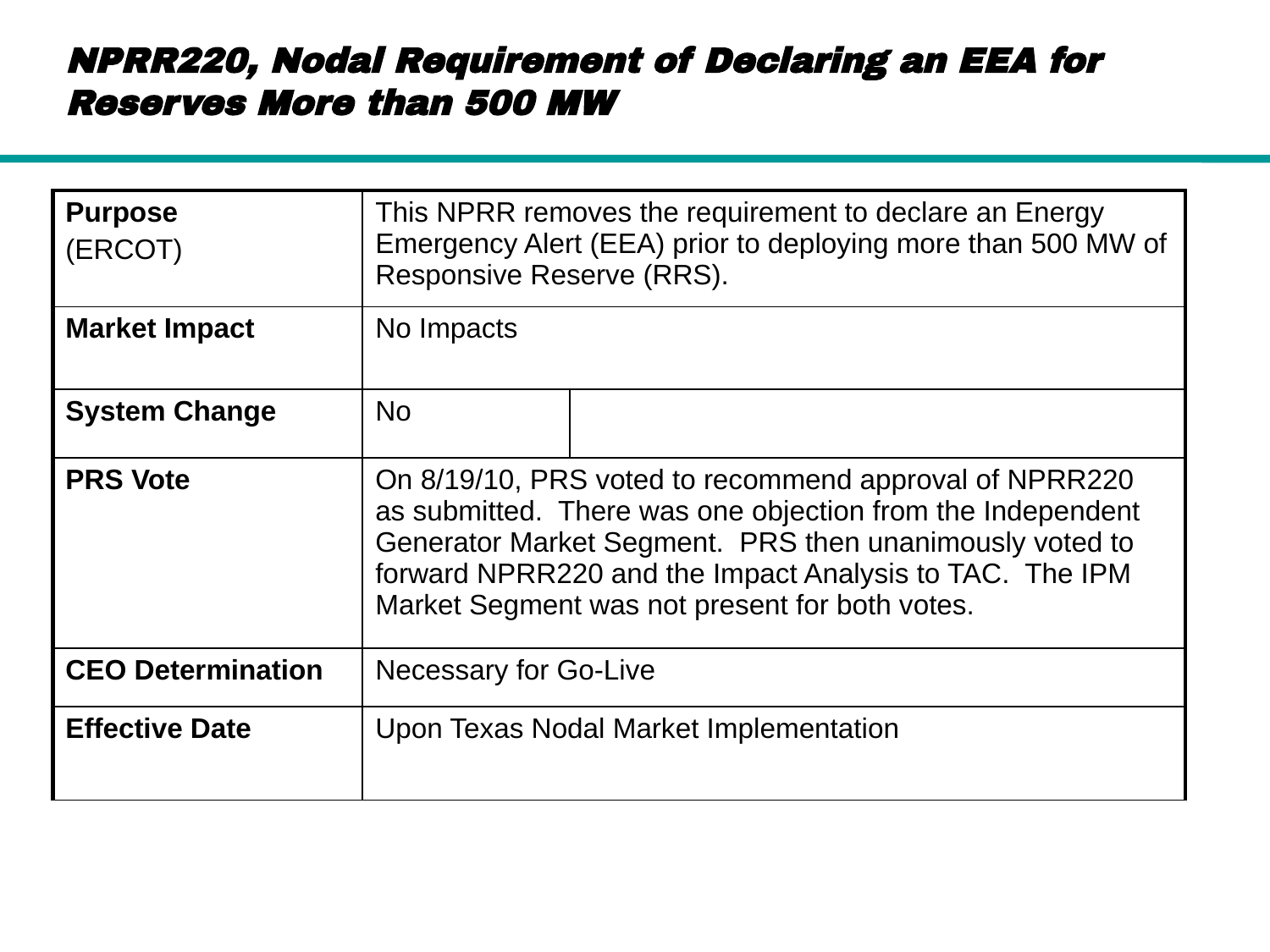

NPRR220, Nodal Requirement of Declaring an EEA for Reserves More than 500 MW
| Purpose (ERCOT) | This NPRR removes the requirement to declare an Energy Emergency Alert (EEA) prior to deploying more than 500 MW of Responsive Reserve (RRS). |  |
| --- | --- | --- |
| Market Impact | No Impacts |  |
| System Change | No |  |
| PRS Vote | On 8/19/10, PRS voted to recommend approval of NPRR220 as submitted. There was one objection from the Independent Generator Market Segment. PRS then unanimously voted to forward NPRR220 and the Impact Analysis to TAC. The IPM Market Segment was not present for both votes. |  |
| CEO Determination | Necessary for Go-Live |  |
| Effective Date | Upon Texas Nodal Market Implementation |  |